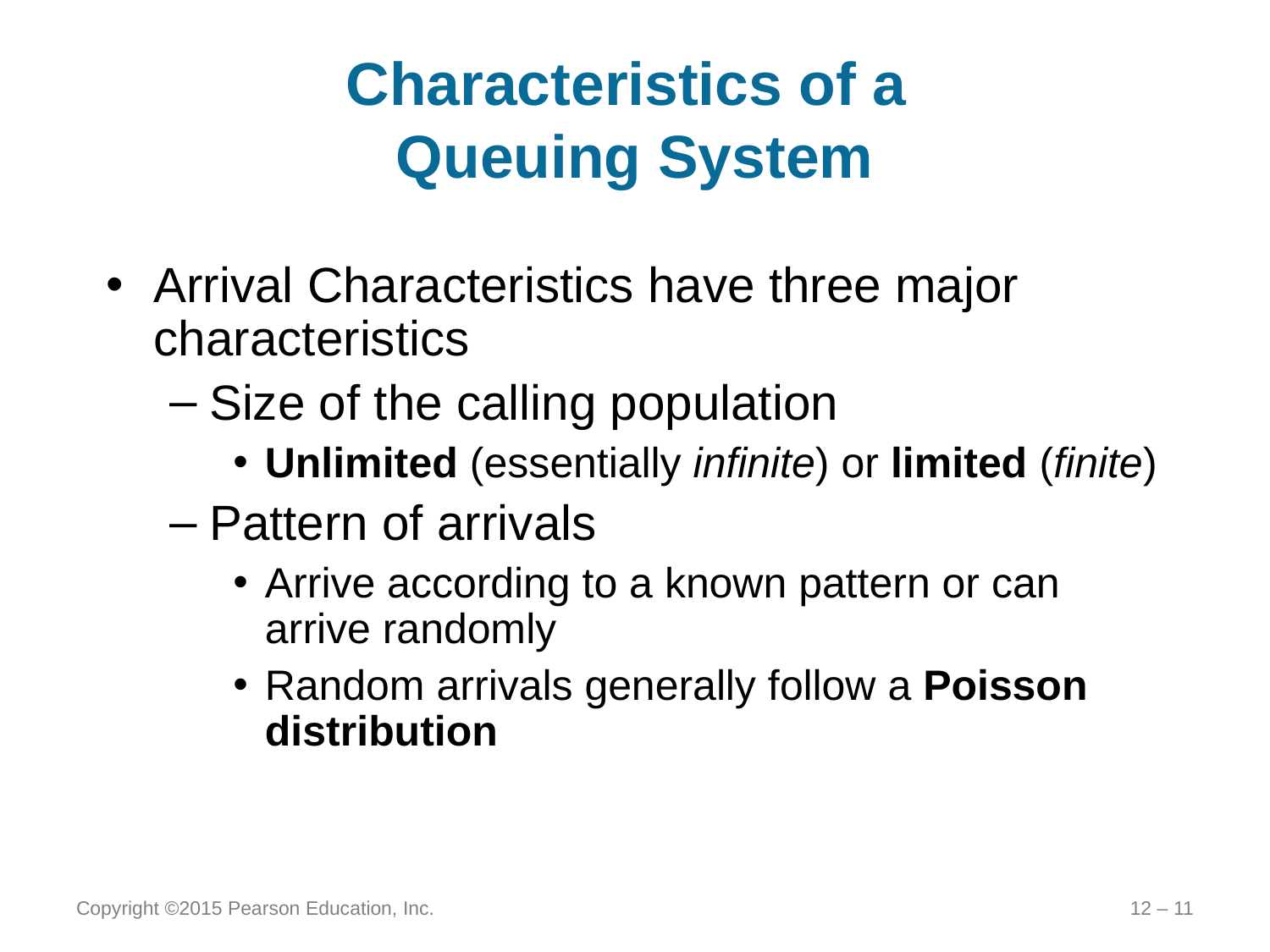

# Characteristics of a Queuing System
Arrival Characteristics have three major characteristics
Size of the calling population
Unlimited (essentially infinite) or limited (finite)
Pattern of arrivals
Arrive according to a known pattern or can arrive randomly
Random arrivals generally follow a Poisson distribution
Copyright ©2015 Pearson Education, Inc.
12 – 11